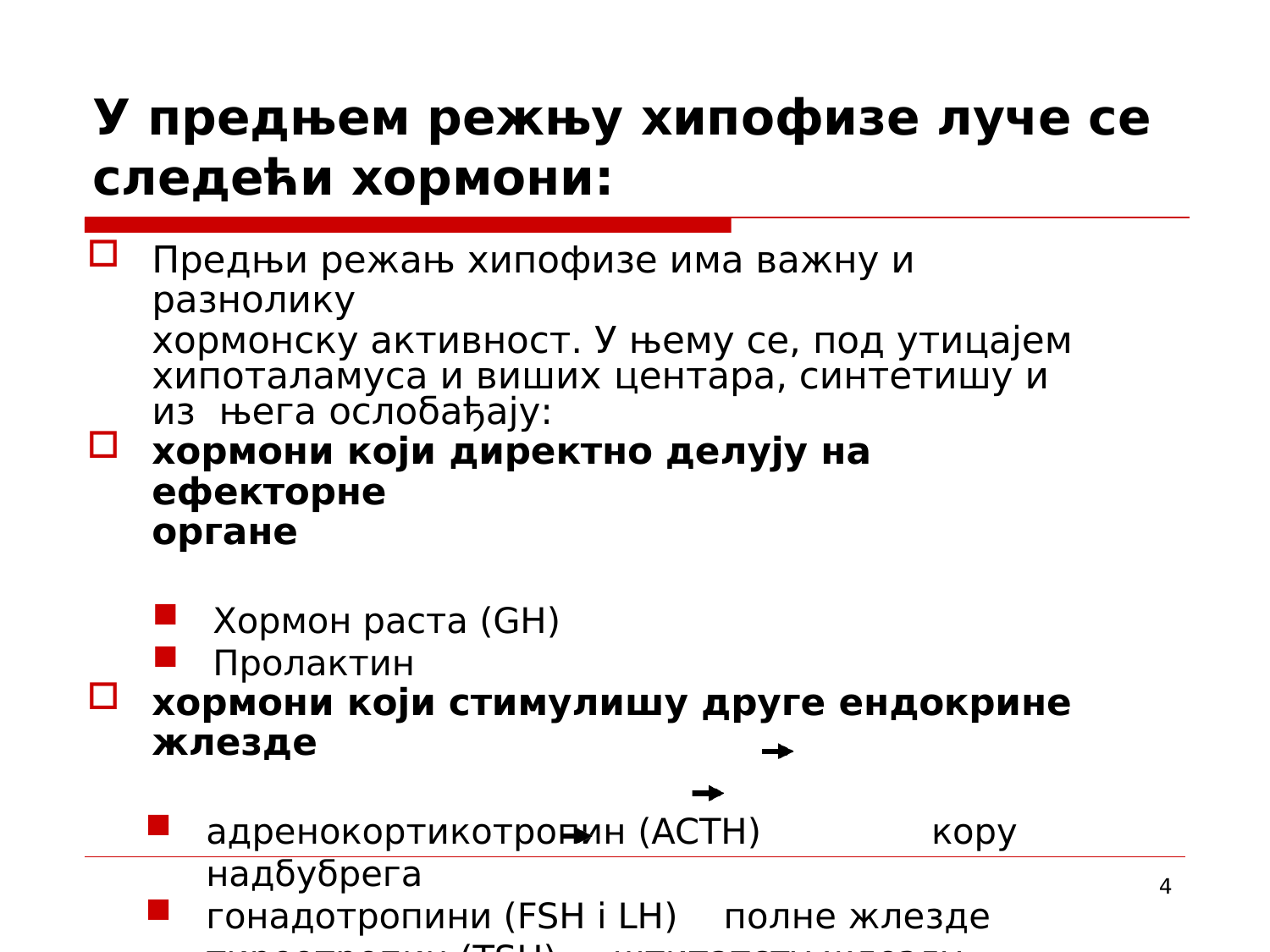

# У предњем режњу хипофизе луче се  следећи хормони:
Предњи режањ хипофизе има важну и разнолику
хормонску активност. У њему се, под утицајем  хипоталамуса и виших центара, синтетишу и из  њега ослобађају:
хормони који директно делују на ефекторне
органе

Хормон раста (GH)
Пролактин
хормони који стимулишу друге ендокрине
жлезде

адренокортикотропин (ACTH)	   кору надбубрега
гонадотропини (FSH i LH)    полне жлезде тиреотропин (TSH)     штитатсту жлезду

4